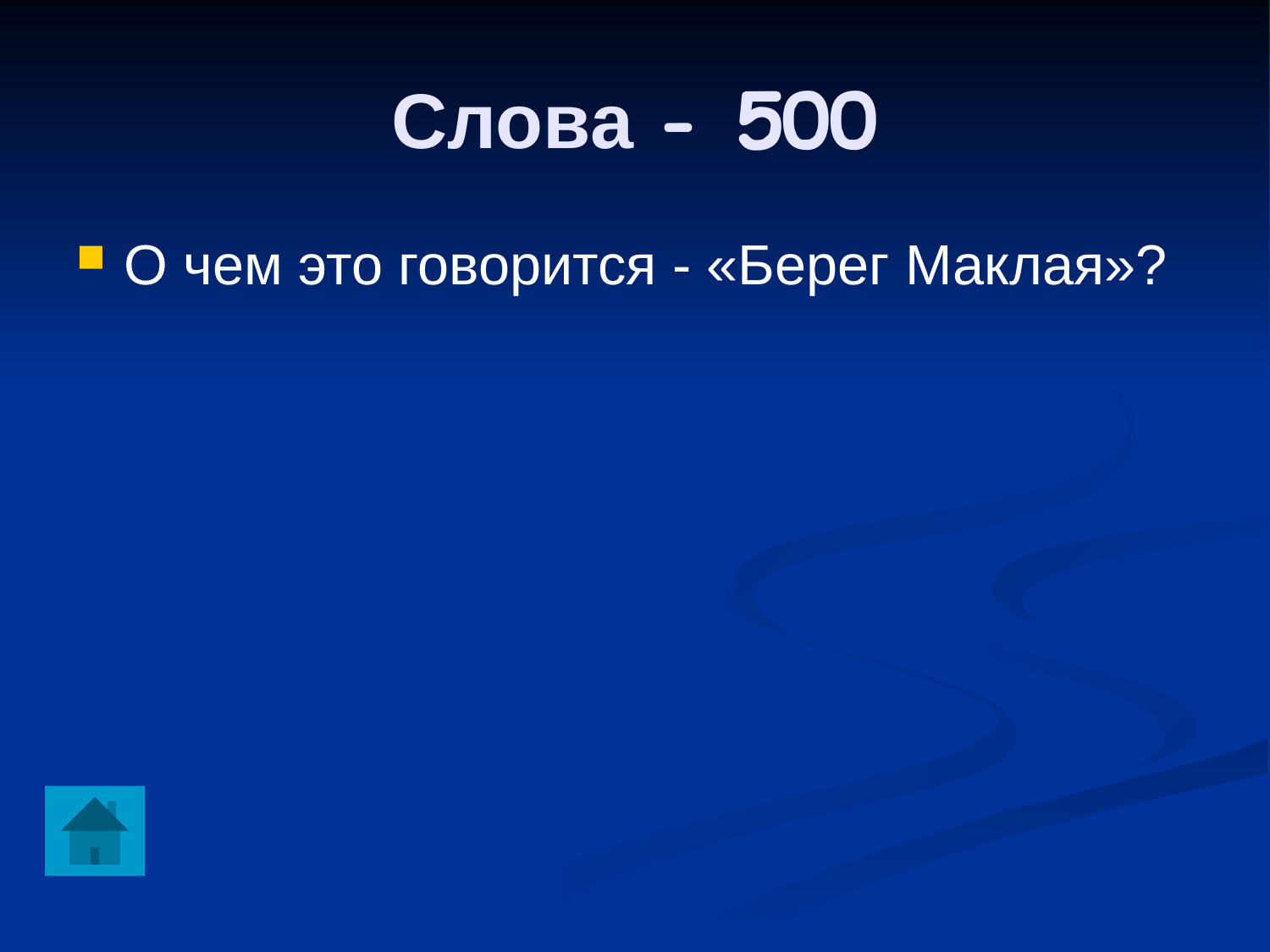

Слова - 500
О чем это говорится - «Берег Маклая»?